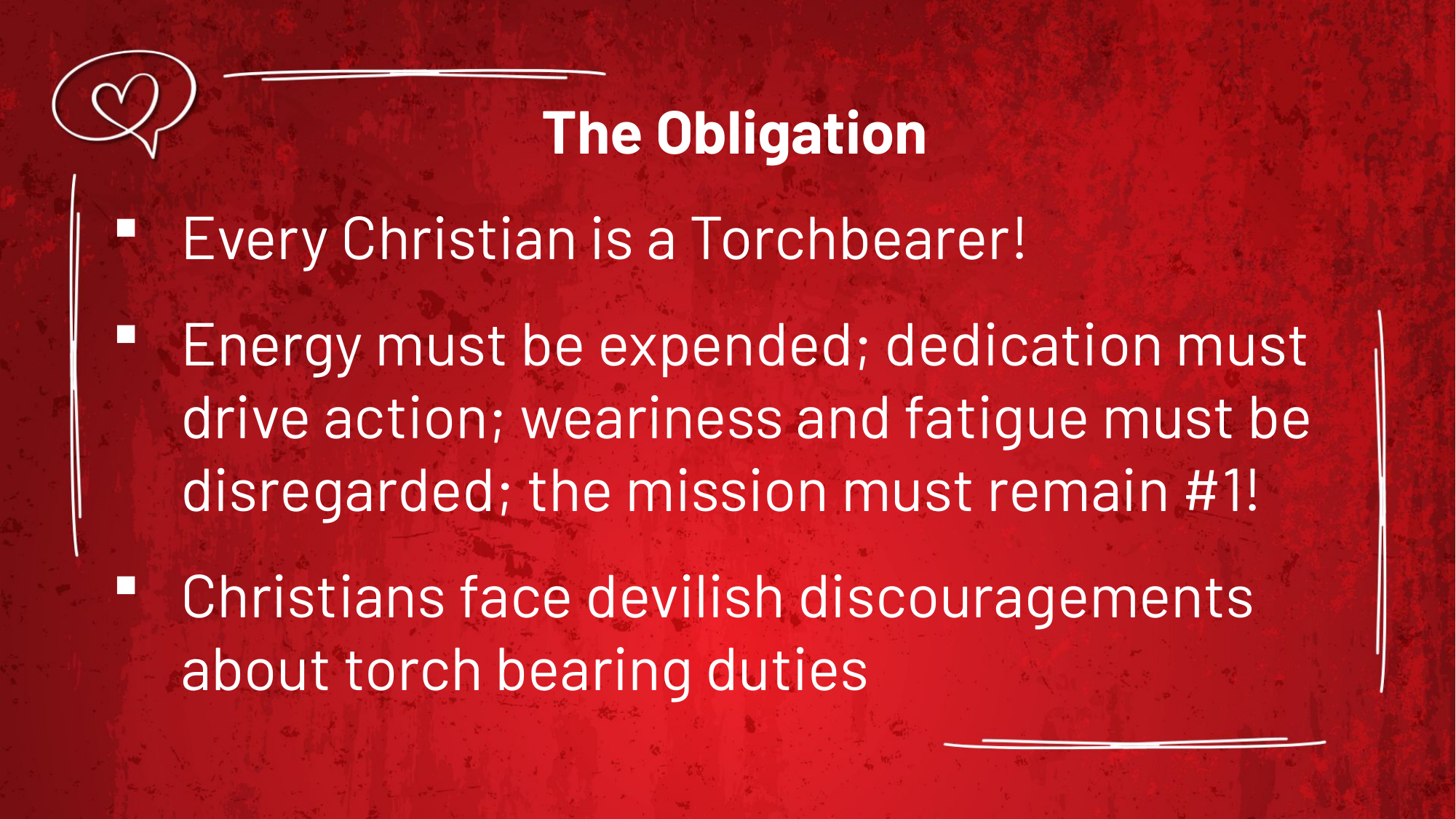

The Obligation
Every Christian is a Torchbearer!
Energy must be expended; dedication must drive action; weariness and fatigue must be disregarded; the mission must remain #1!
Christians face devilish discouragements about torch bearing duties